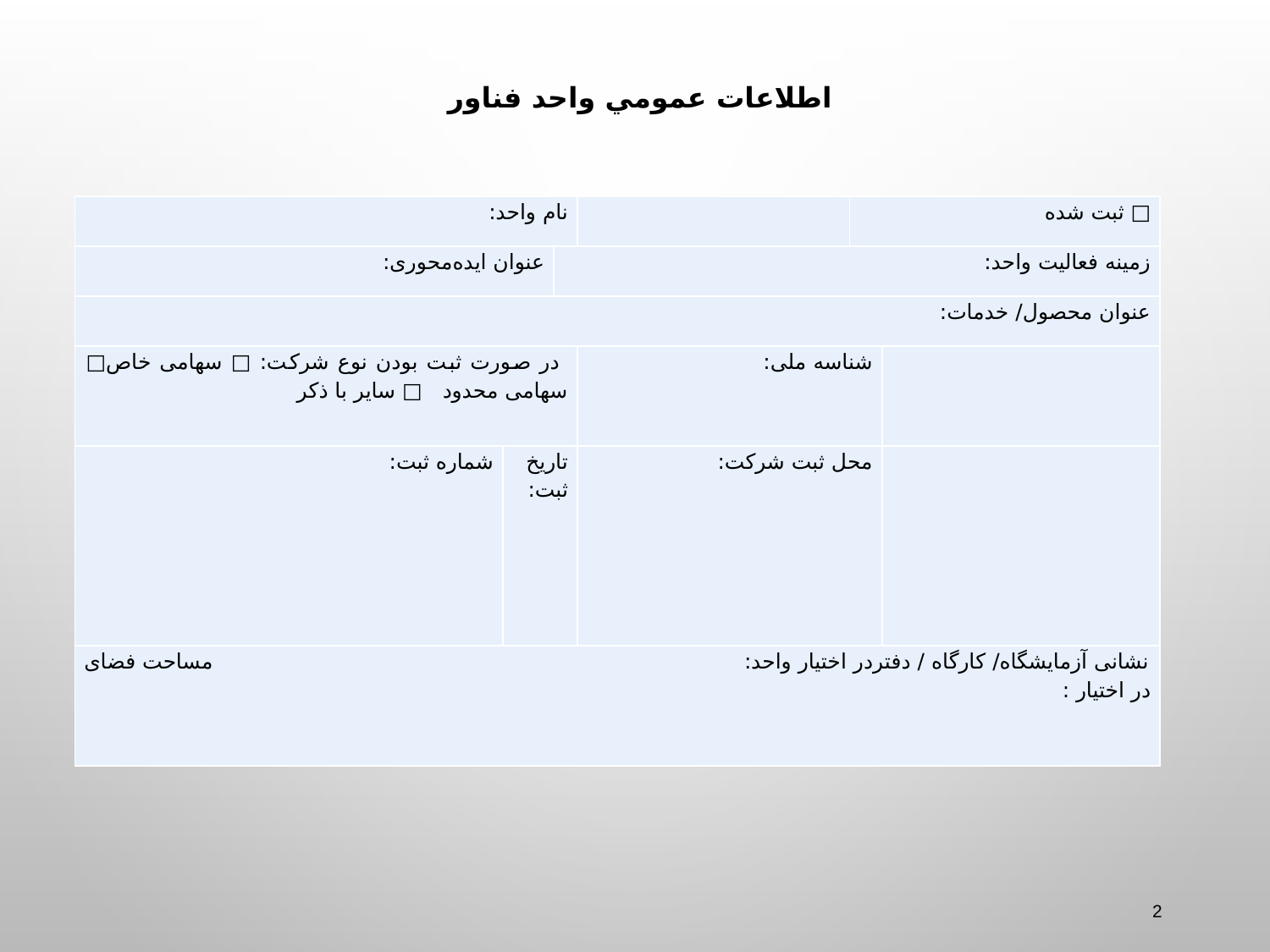

اطلاعات عمومي واحد فناور
| نام واحد: |  |  |  | □ ثبت شده | □ ثبت نشده |
| --- | --- | --- | --- | --- | --- |
| عنوان ایده‌محوری: |  | زمينه فعاليت واحد: |  |  |  |
| عنوان محصول/ خدمات: |  |  |  |  |  |
| در صورت ثبت بودن نوع شرکت: □ سهامی خاص□ سهامی محدود □ سایر با ذکر |  |  | شناسه ملی: | شناسه ملی: |  |
| شماره ثبت: | تاریخ ثبت: |  | محل ثبت شرکت: | محل ثبت شرکت: |  |
| نشانی آزمایشگاه/ کارگاه / دفتردر اختیار واحد: مساحت فضای در اختیار : |  |  |  |  |  |
 2